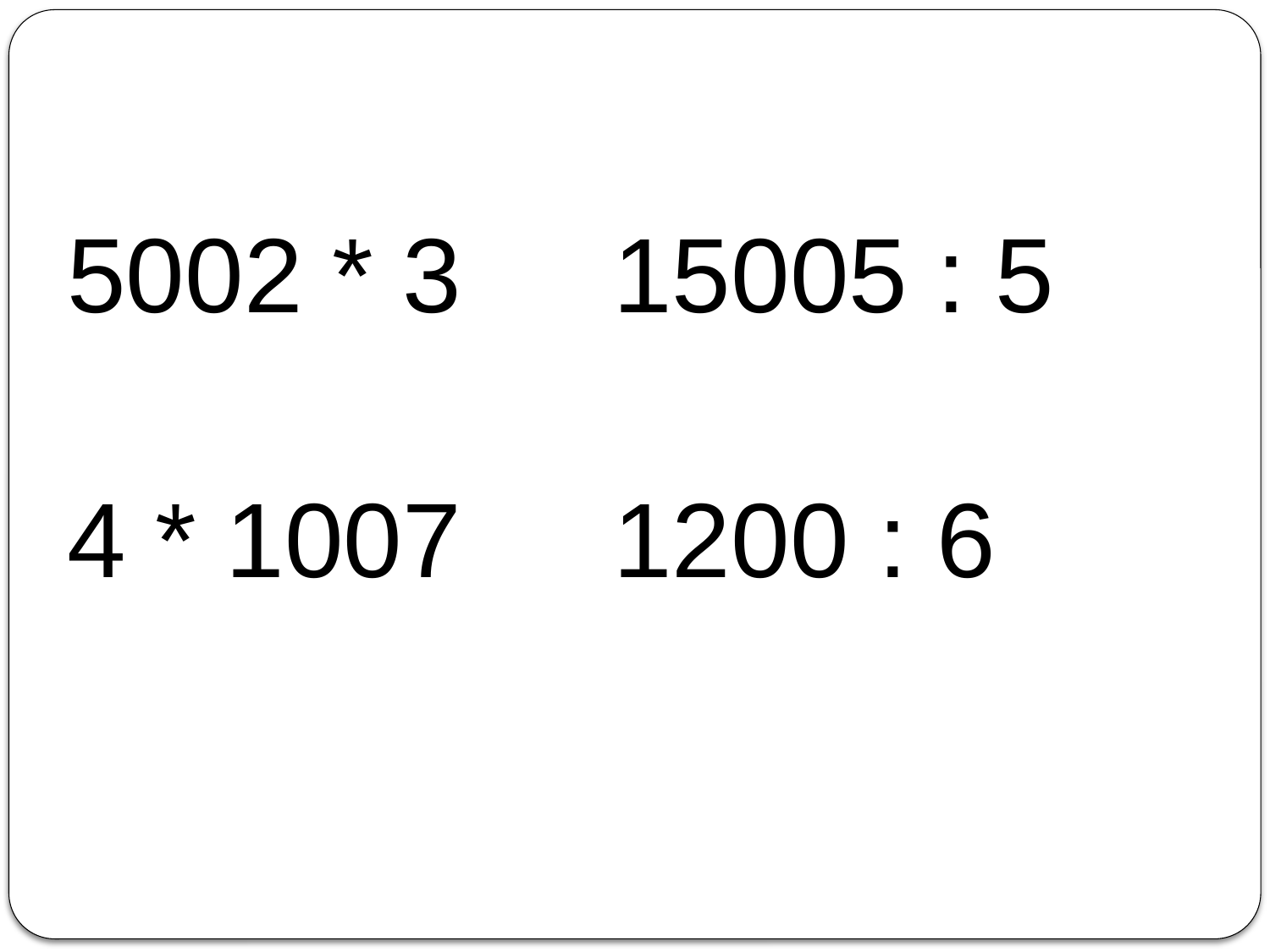

#
5002 * 3		15005 : 5
4 * 1007		1200 : 6